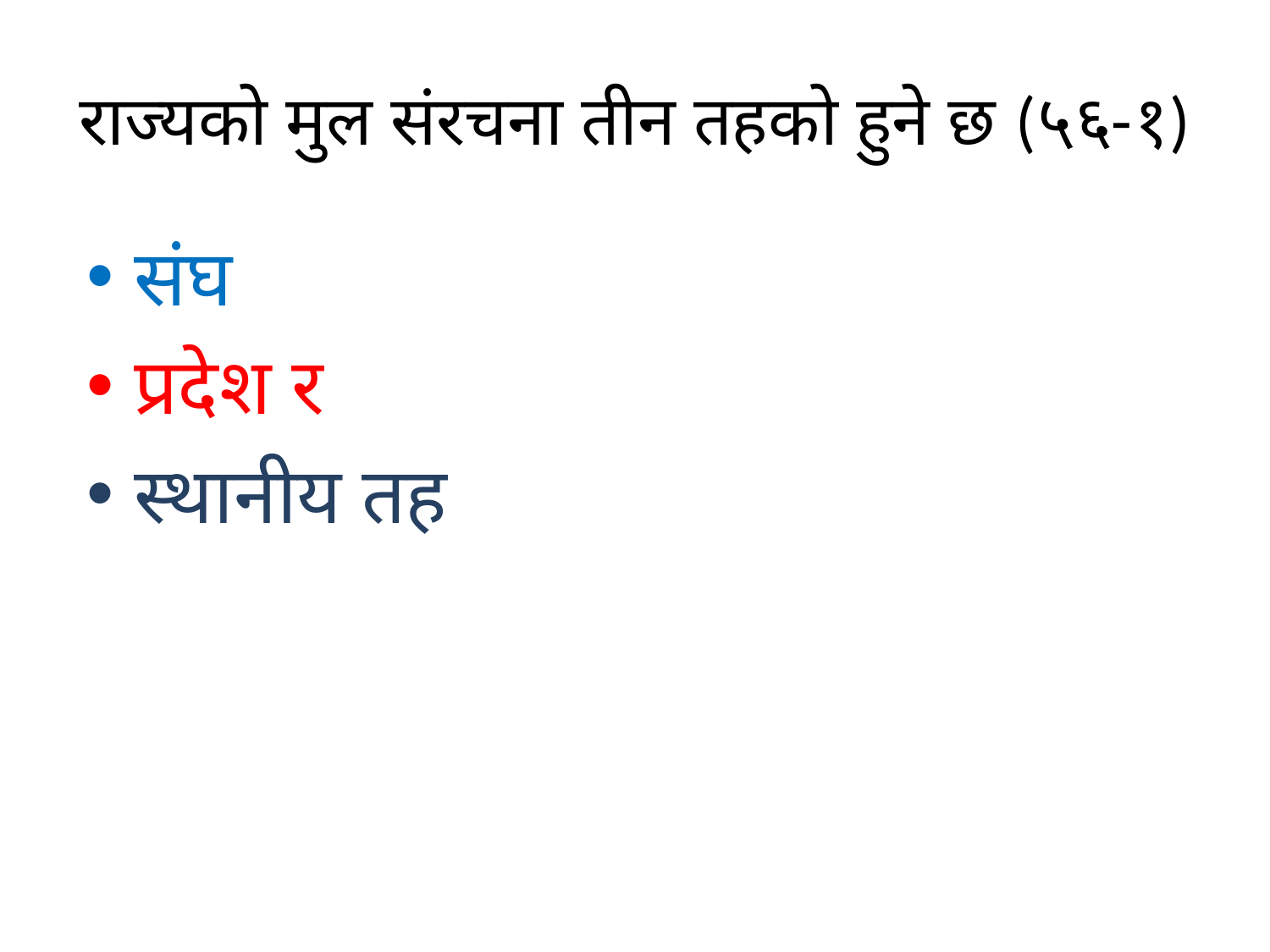

# राज्यको मुल संरचना तीन तहको हुने छ (५६-१)
संघ
प्रदेश र
स्थानीय तह